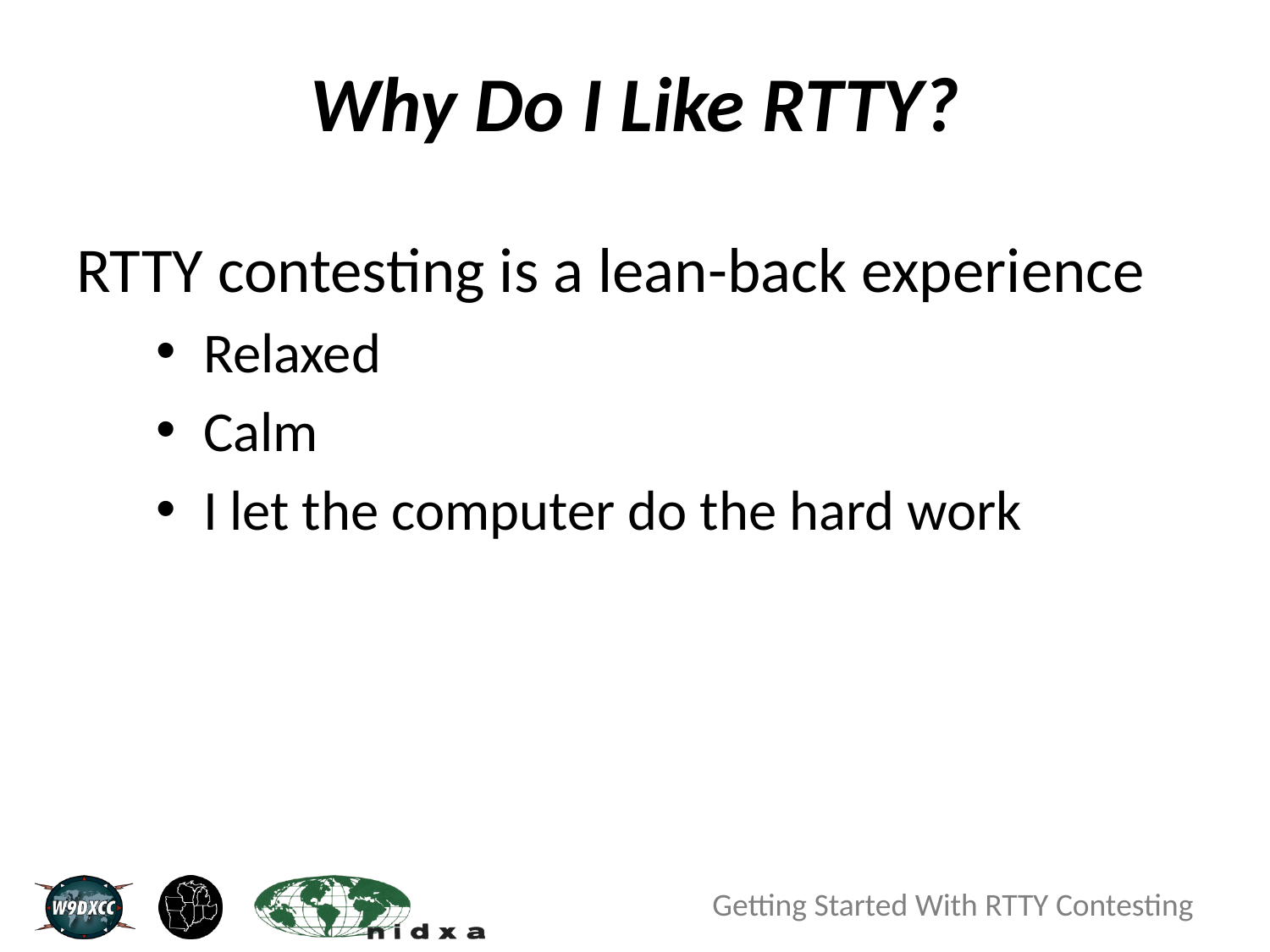

# Why Do I Like RTTY?
RTTY contesting is a lean-back experience
Relaxed
Calm
I let the computer do the hard work
Getting Started With RTTY Contesting